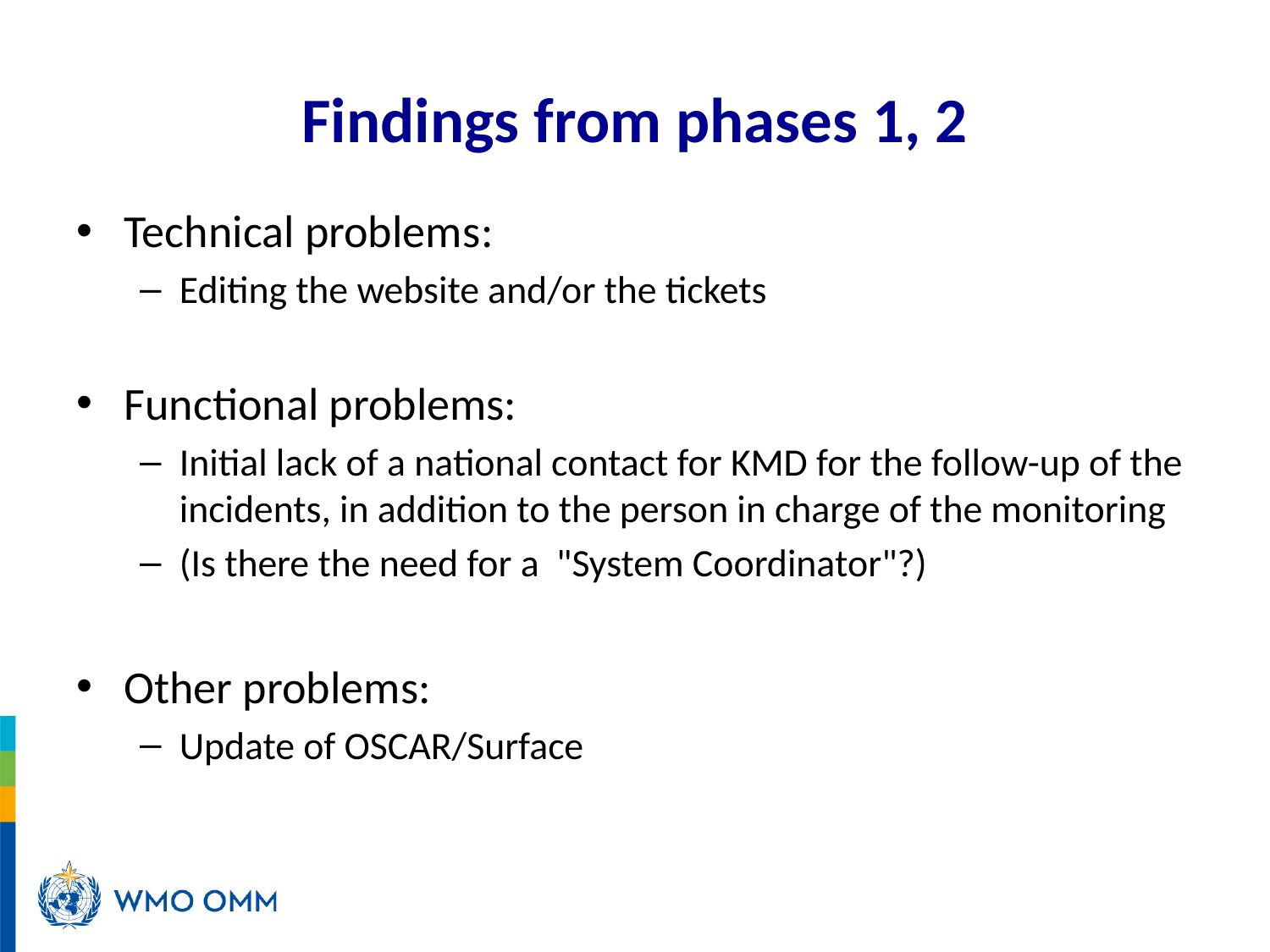

# Findings from phases 1, 2
Technical problems:
Editing the website and/or the tickets

Functional problems:
Initial lack of a national contact for KMD for the follow-up of the incidents, in addition to the person in charge of the monitoring
(Is there the need for a  "System Coordinator"?)

Other problems:
Update of OSCAR/Surface